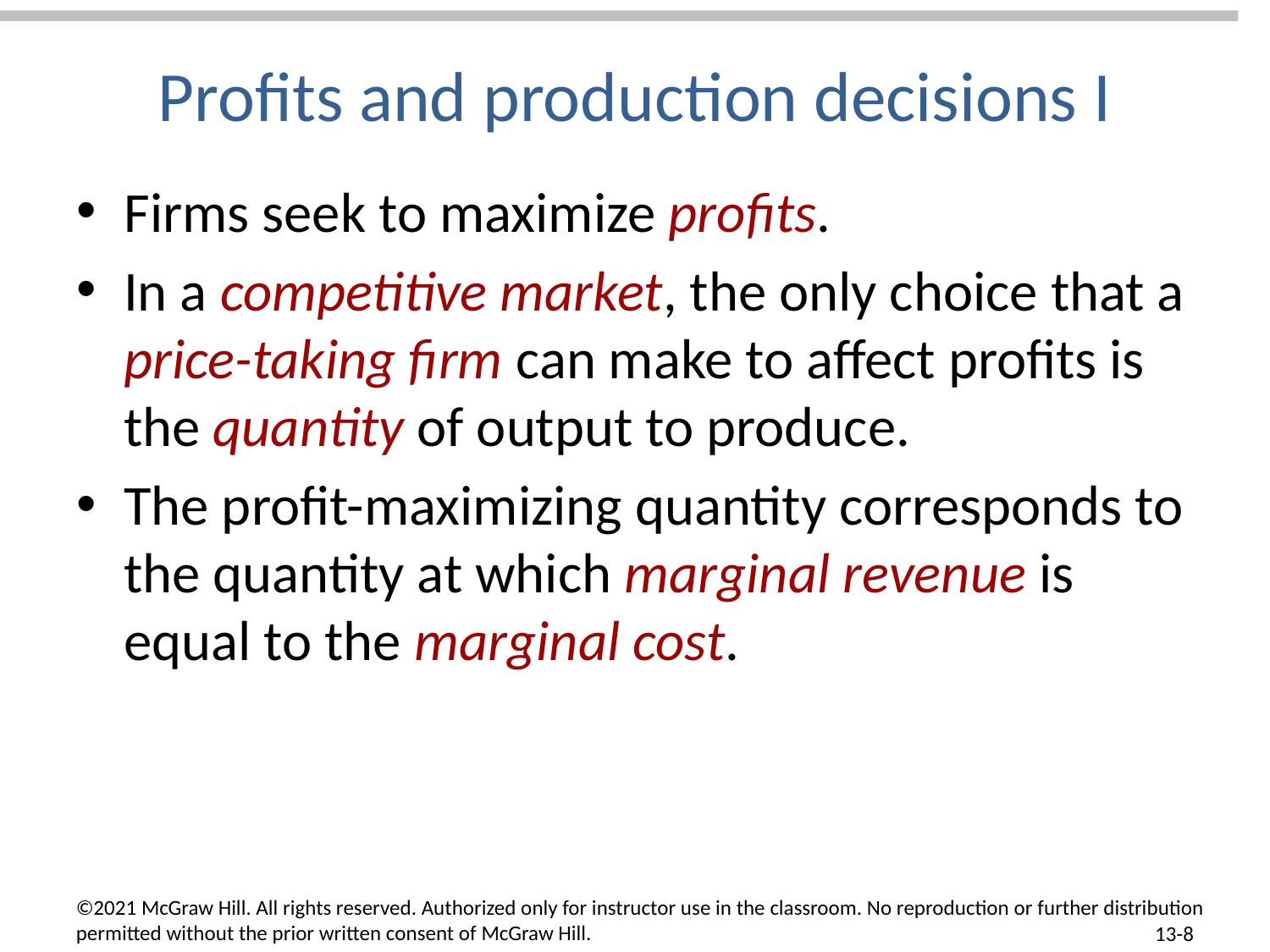

# Profits and production decisions I
Firms seek to maximize profits.
In a competitive market, the only choice that a price-taking firm can make to affect profits is the quantity of output to produce.
The profit-maximizing quantity corresponds to the quantity at which marginal revenue is equal to the marginal cost.